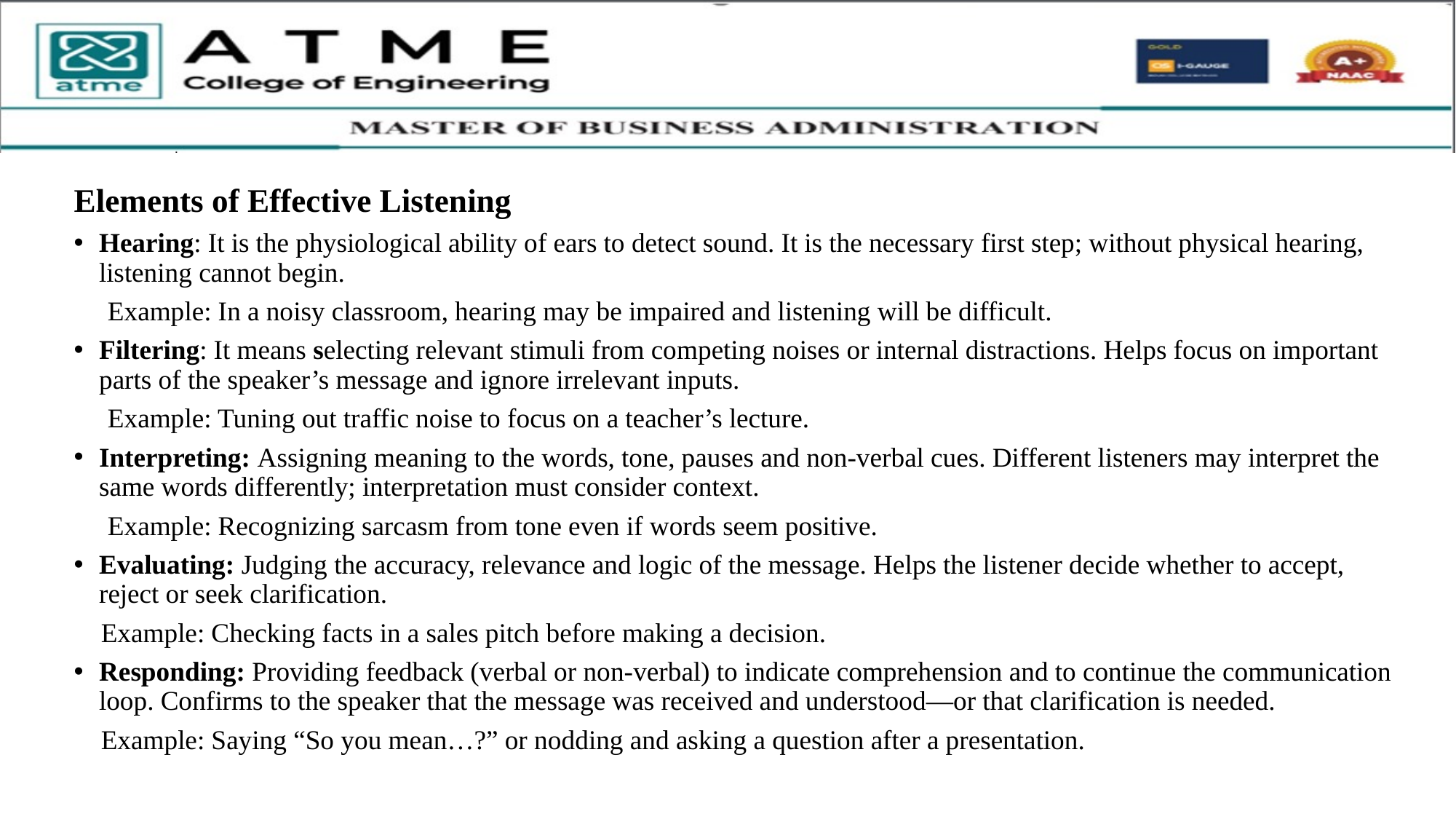

Elements of Effective Listening
Hearing: It is the physiological ability of ears to detect sound. It is the necessary first step; without physical hearing, listening cannot begin.
     Example: In a noisy classroom, hearing may be impaired and listening will be difficult.
Filtering: It means selecting relevant stimuli from competing noises or internal distractions. Helps focus on important parts of the speaker’s message and ignore irrelevant inputs.
     Example: Tuning out traffic noise to focus on a teacher’s lecture.
Interpreting: Assigning meaning to the words, tone, pauses and non-verbal cues. Different listeners may interpret the same words differently; interpretation must consider context.
     Example: Recognizing sarcasm from tone even if words seem positive.
Evaluating: Judging the accuracy, relevance and logic of the message. Helps the listener decide whether to accept, reject or seek clarification.
    Example: Checking facts in a sales pitch before making a decision.
Responding: Providing feedback (verbal or non-verbal) to indicate comprehension and to continue the communication loop. Confirms to the speaker that the message was received and understood—or that clarification is needed.
    Example: Saying “So you mean…?” or nodding and asking a question after a presentation.